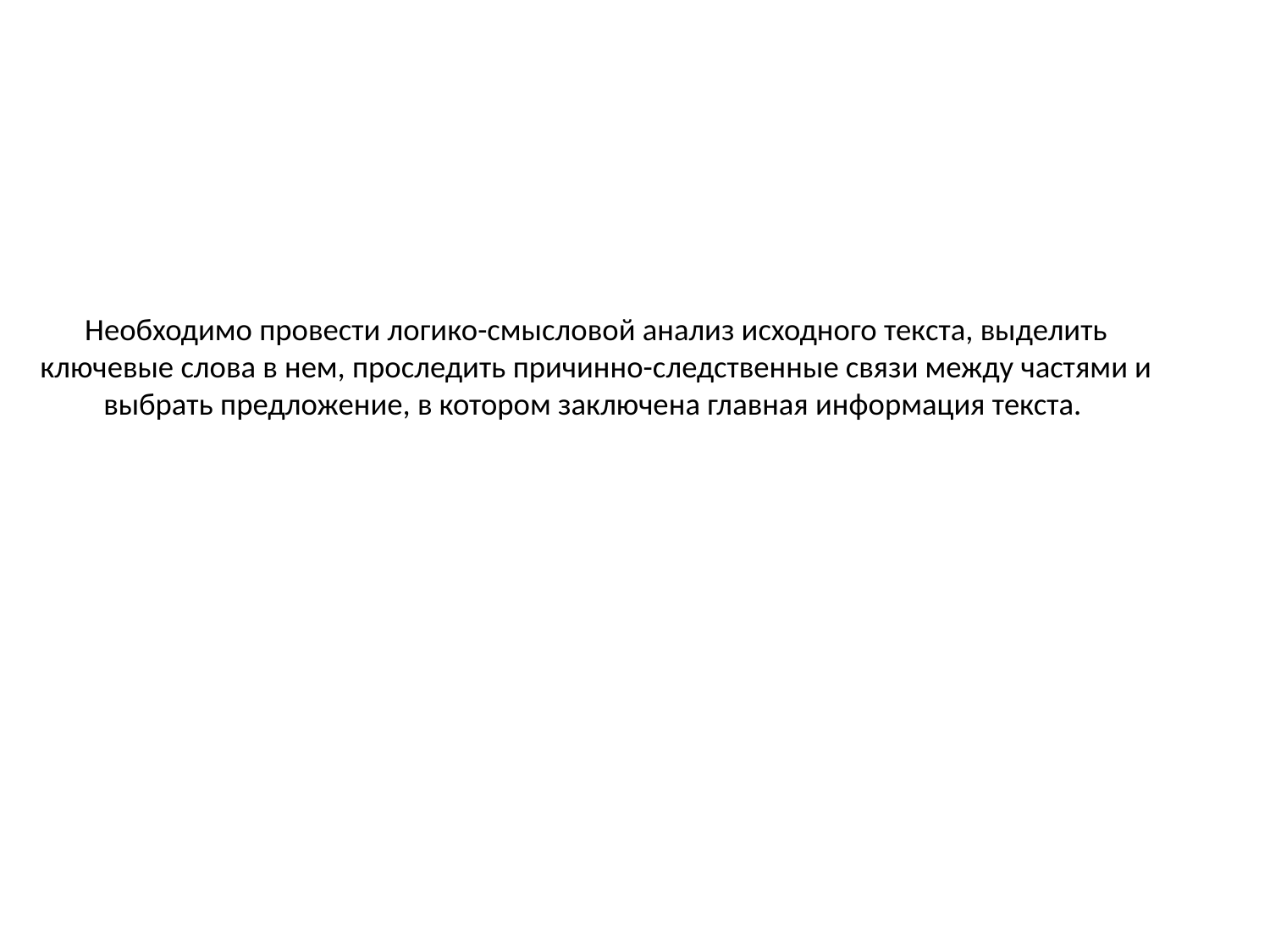

# Необходимо провести логико-смысловой анализ исходного текста, выделить ключевые слова в нем, проследить причинно-следственные связи между частями и выбрать предложение, в котором заключена главная информация текста.